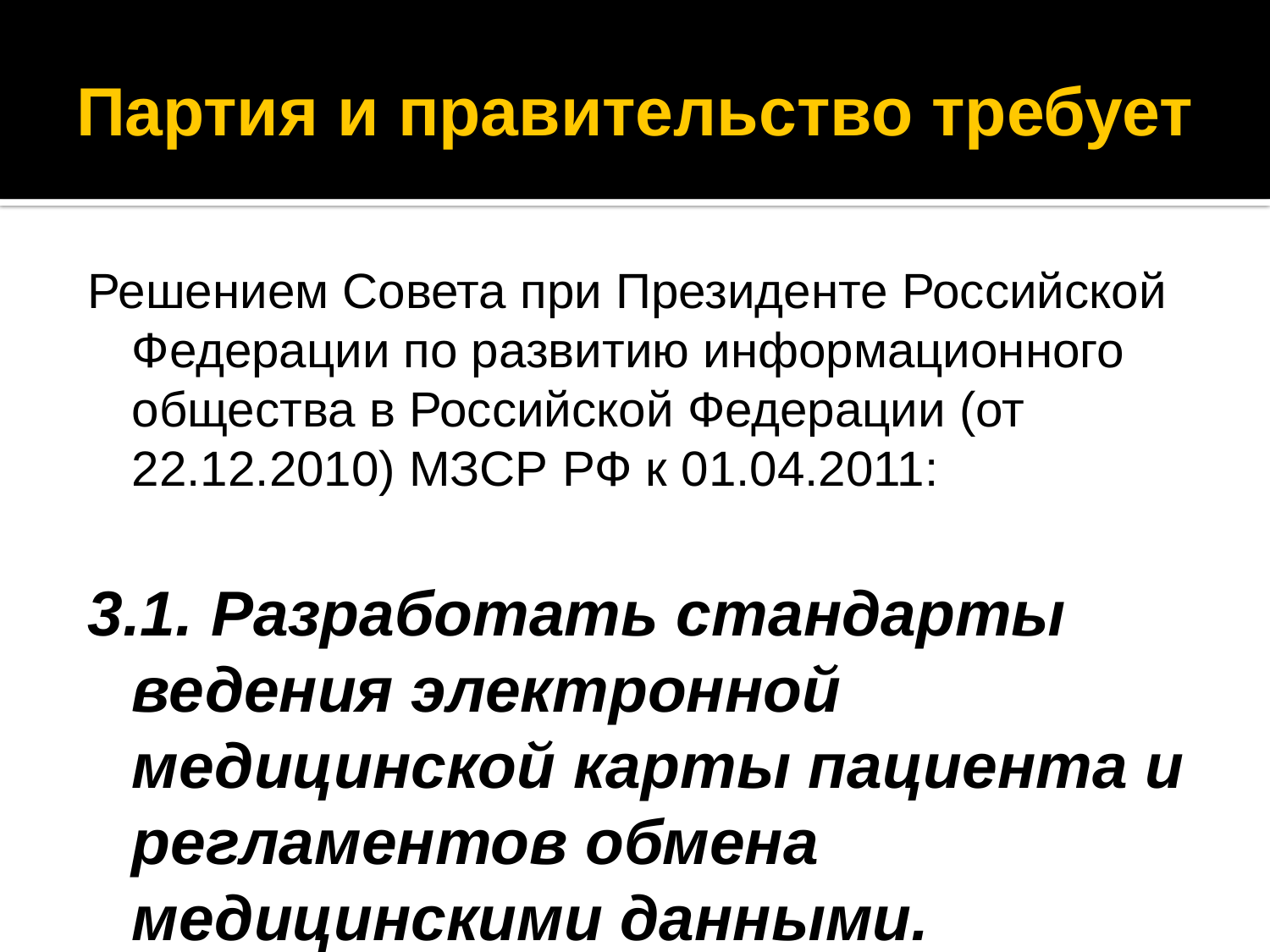

# Партия и правительство требует
Решением Совета при Президенте Российской Федерации по развитию информационного общества в Российской Федерации (от 22.12.2010) МЗСР РФ к 01.04.2011:

3.1. Разработать стандарты ведения электронной медицинской карты пациента и регламентов обмена медицинскими данными.
(именно ведения, а не структуры)